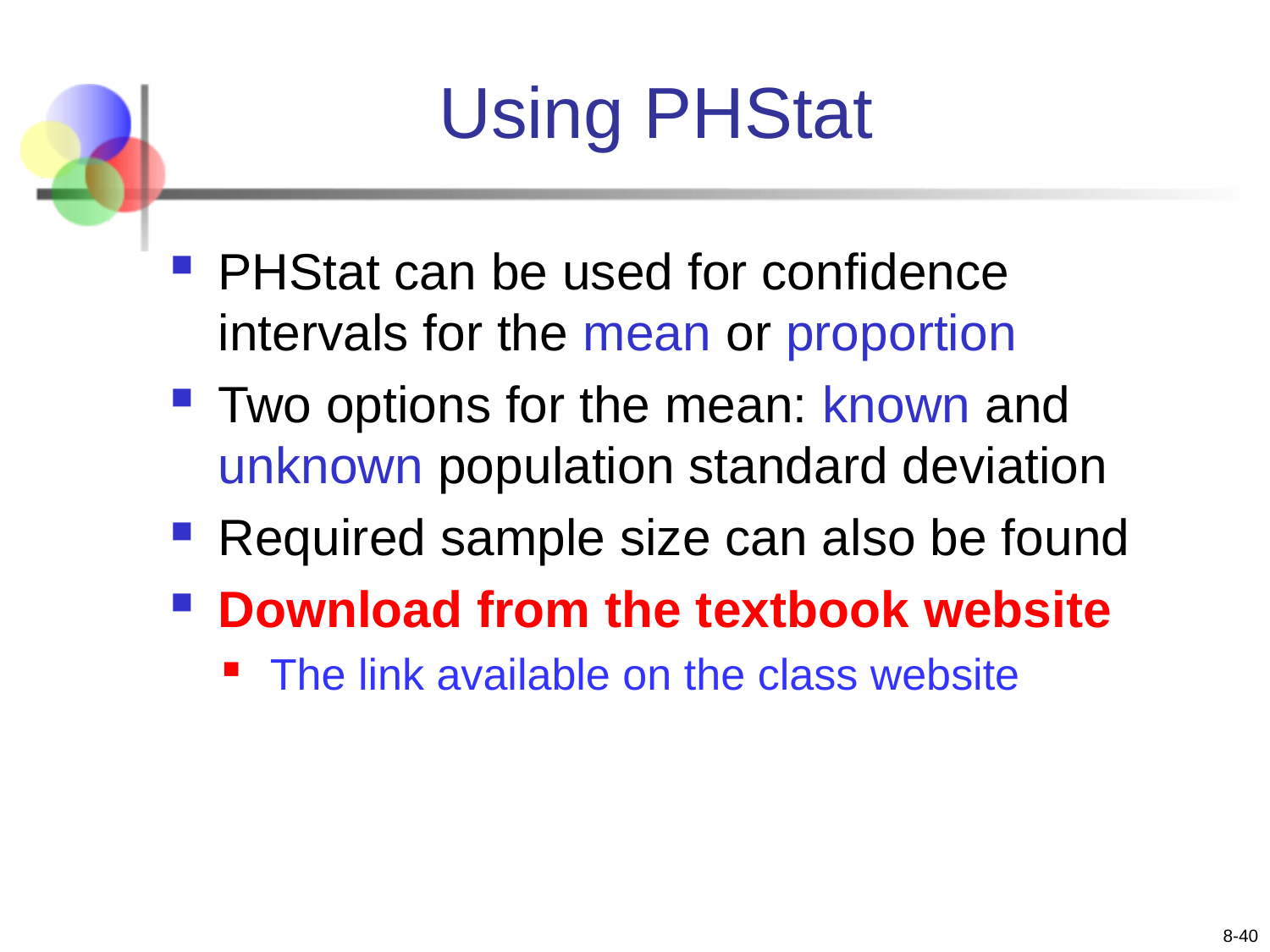

# Using PHStat
PHStat can be used for confidence intervals for the mean or proportion
Two options for the mean: known and unknown population standard deviation
Required sample size can also be found
Download from the textbook website
The link available on the class website
8-40